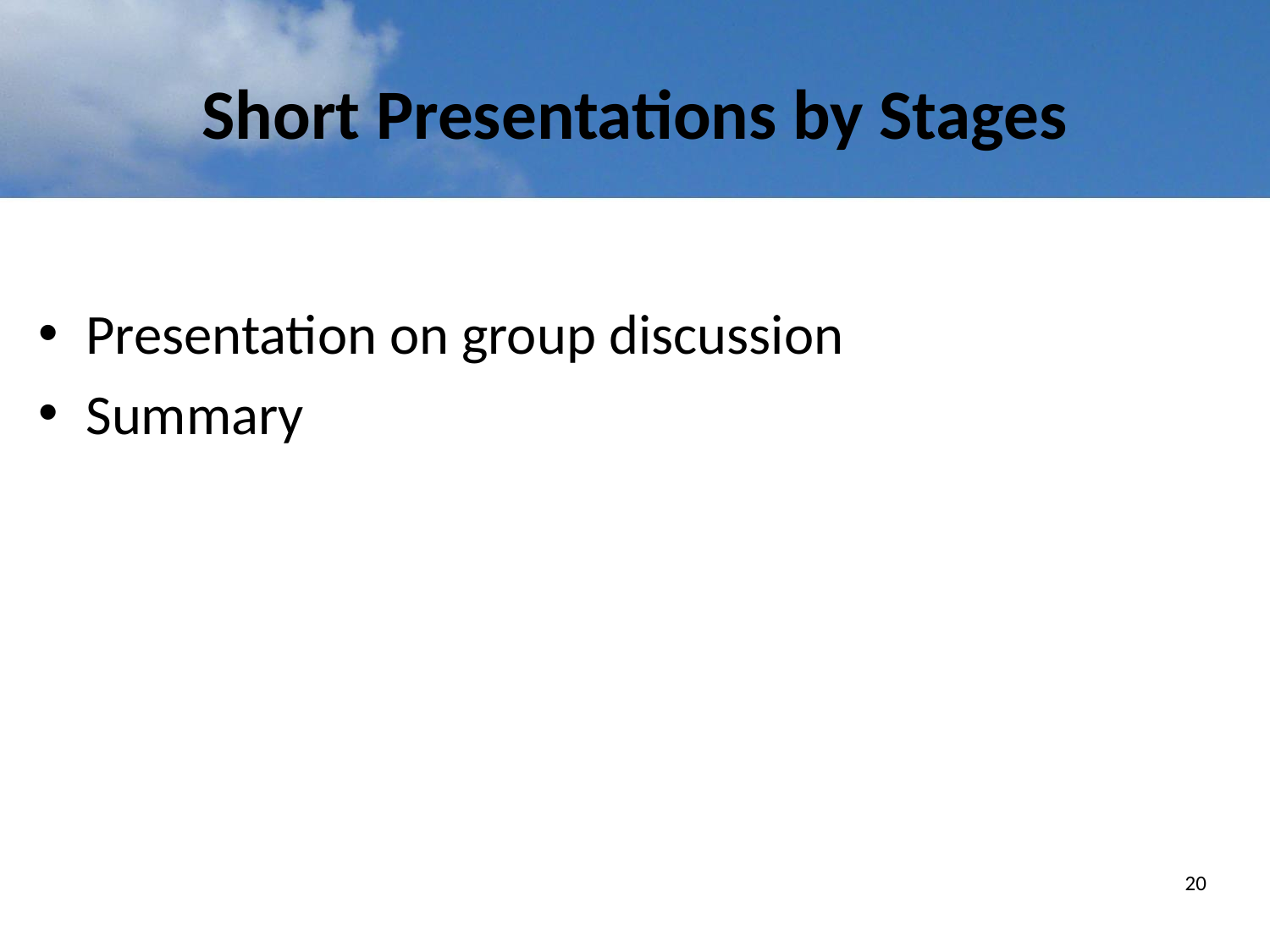

# Short Presentations by Stages

Presentation on group discussion
Summary
20